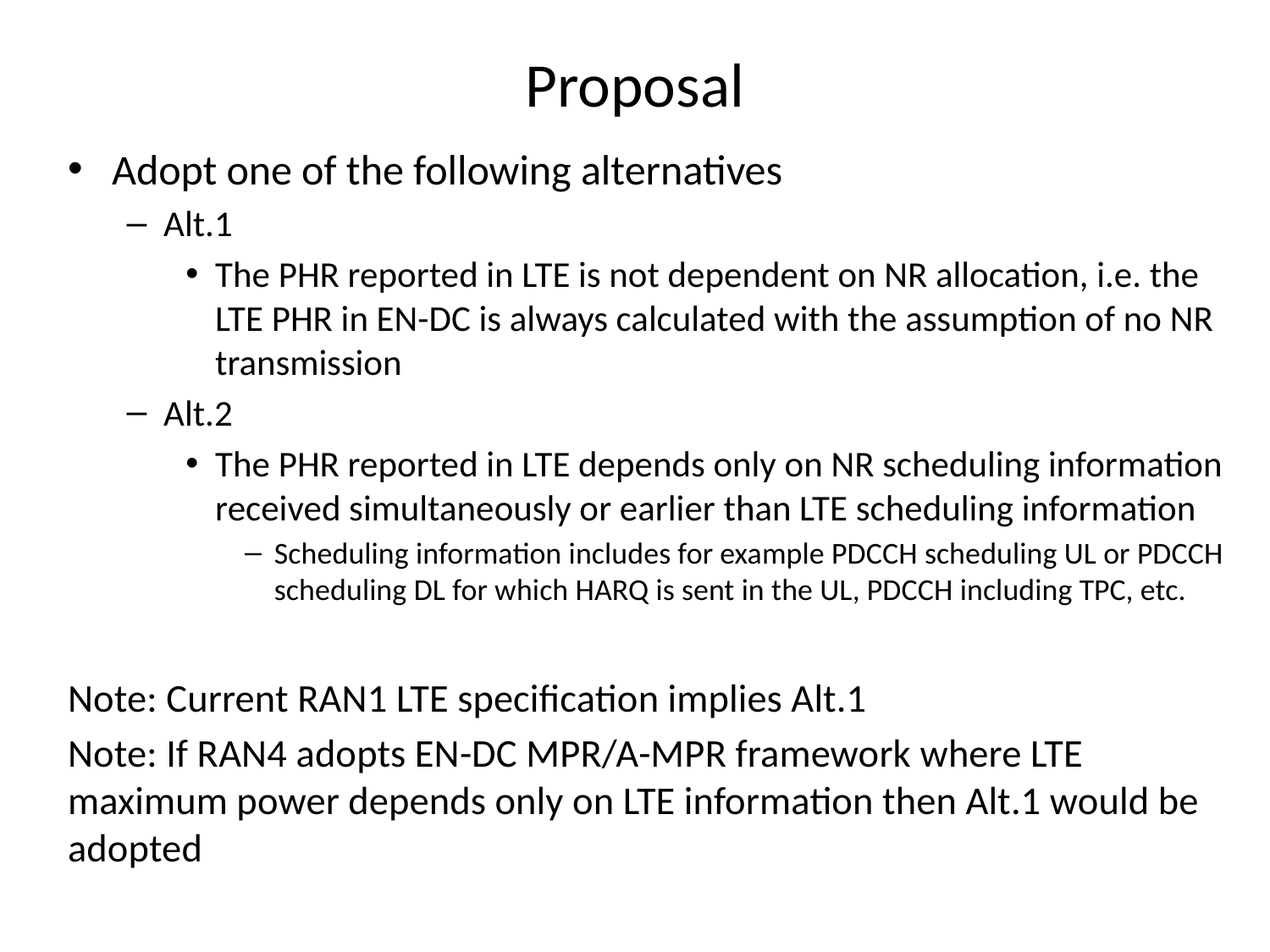

# Proposal
Adopt one of the following alternatives
Alt.1
The PHR reported in LTE is not dependent on NR allocation, i.e. the LTE PHR in EN-DC is always calculated with the assumption of no NR transmission
Alt.2
The PHR reported in LTE depends only on NR scheduling information received simultaneously or earlier than LTE scheduling information
Scheduling information includes for example PDCCH scheduling UL or PDCCH scheduling DL for which HARQ is sent in the UL, PDCCH including TPC, etc.

Note: Current RAN1 LTE specification implies Alt.1
Note: If RAN4 adopts EN-DC MPR/A-MPR framework where LTE maximum power depends only on LTE information then Alt.1 would be adopted